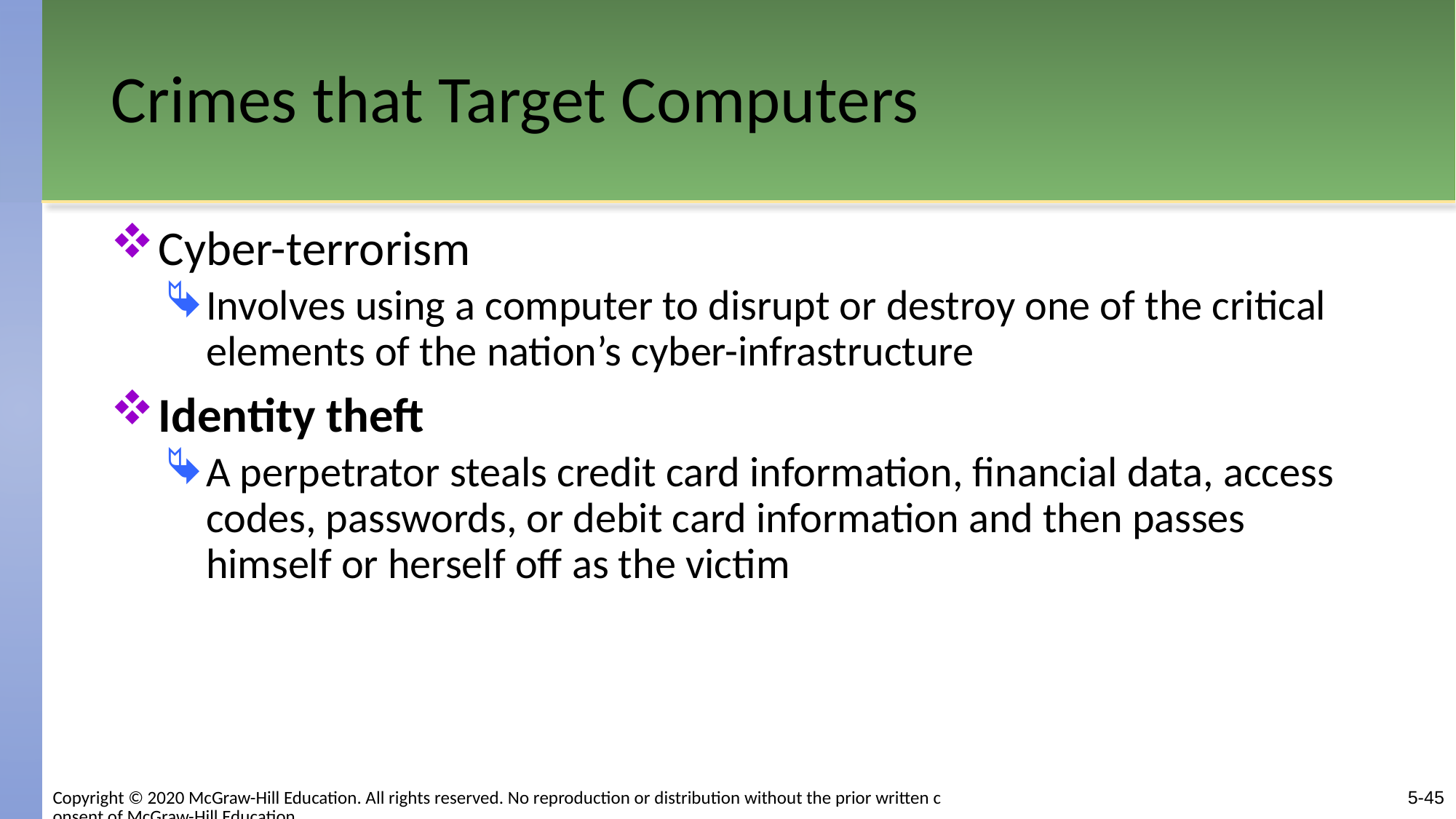

# Crimes that Target Computers
Cyber-terrorism
Involves using a computer to disrupt or destroy one of the critical elements of the nation’s cyber-infrastructure
Identity theft
A perpetrator steals credit card information, financial data, access codes, passwords, or debit card information and then passes himself or herself off as the victim
Copyright © 2020 McGraw-Hill Education. All rights reserved. No reproduction or distribution without the prior written consent of McGraw-Hill Education.
5-45